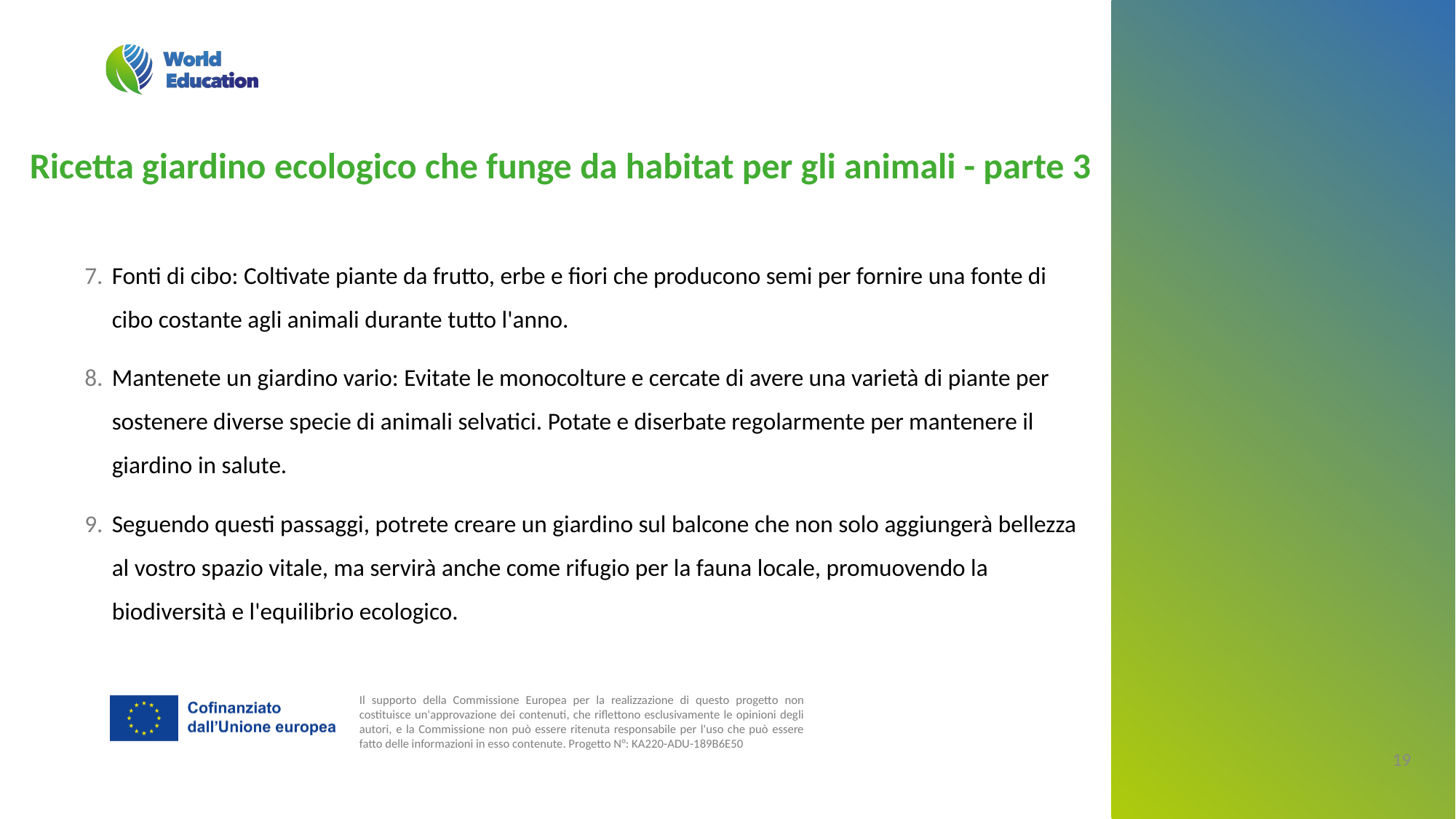

Ricetta giardino ecologico che funge da habitat per gli animali - parte 3
Fonti di cibo: Coltivate piante da frutto, erbe e fiori che producono semi per fornire una fonte di cibo costante agli animali durante tutto l'anno.
Mantenete un giardino vario: Evitate le monocolture e cercate di avere una varietà di piante per sostenere diverse specie di animali selvatici. Potate e diserbate regolarmente per mantenere il giardino in salute.
Seguendo questi passaggi, potrete creare un giardino sul balcone che non solo aggiungerà bellezza al vostro spazio vitale, ma servirà anche come rifugio per la fauna locale, promuovendo la biodiversità e l'equilibrio ecologico.

19